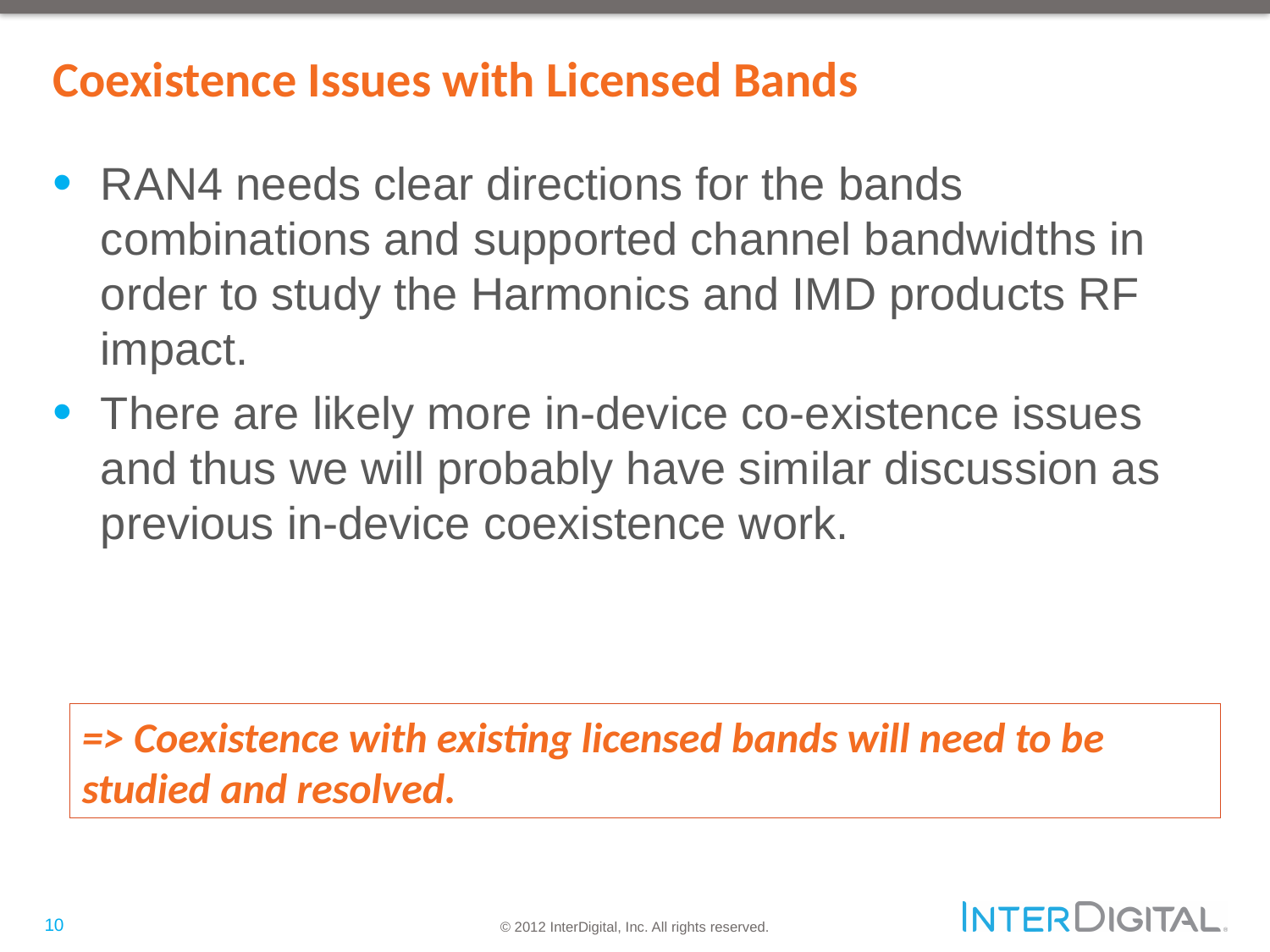

# Coexistence Issues with Licensed Bands
RAN4 needs clear directions for the bands combinations and supported channel bandwidths in order to study the Harmonics and IMD products RF impact.
There are likely more in-device co-existence issues and thus we will probably have similar discussion as previous in-device coexistence work.
=> Coexistence with existing licensed bands will need to be studied and resolved.